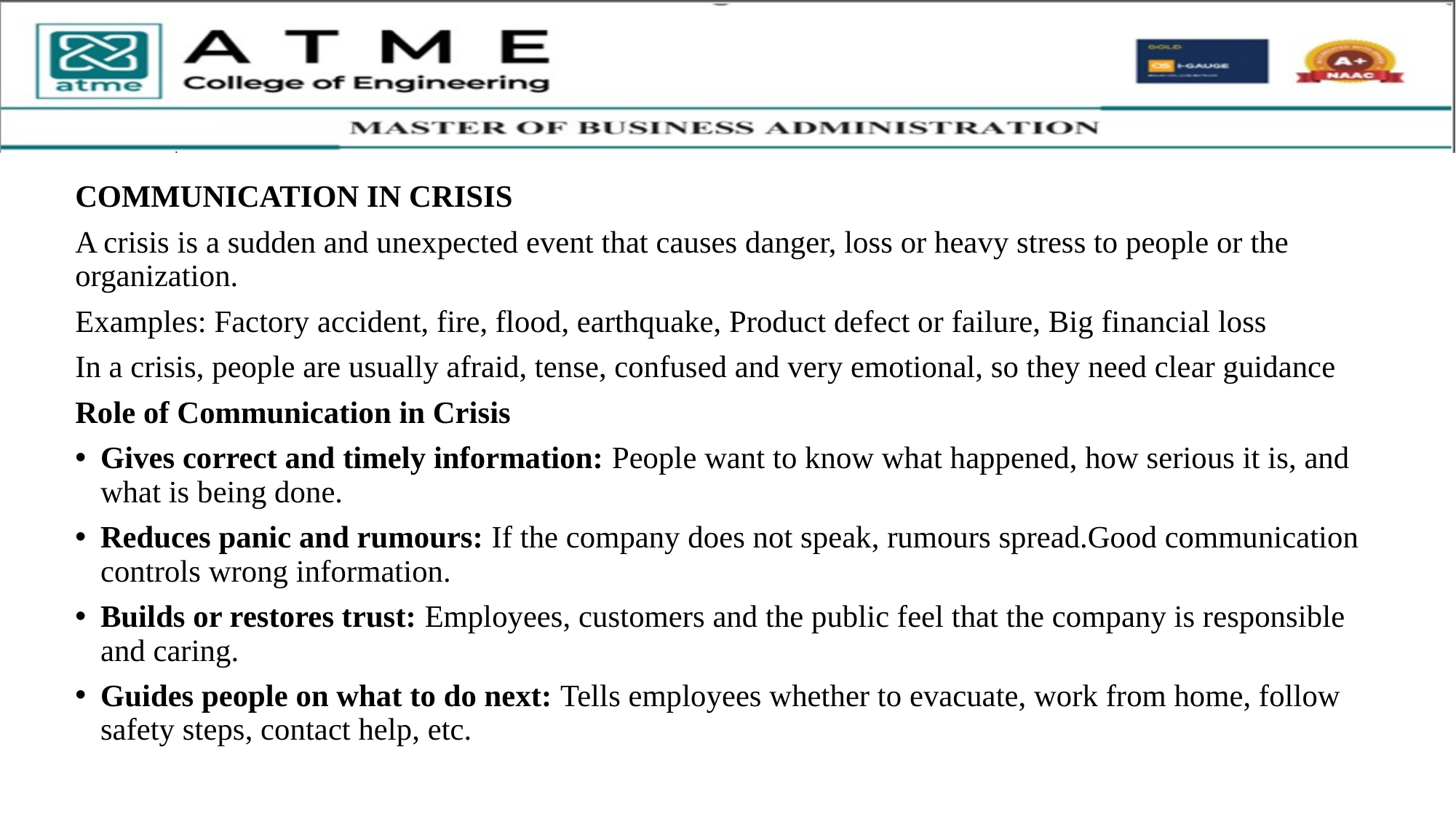

COMMUNICATION IN CRISIS
A crisis is a sudden and unexpected event that causes danger, loss or heavy stress to people or the organization.
Examples: Factory accident, fire, flood, earthquake, Product defect or failure, Big financial loss
In a crisis, people are usually afraid, tense, confused and very emotional, so they need clear guidance
Role of Communication in Crisis
Gives correct and timely information: People want to know what happened, how serious it is, and what is being done.
Reduces panic and rumours: If the company does not speak, rumours spread.Good communication controls wrong information.
Builds or restores trust: Employees, customers and the public feel that the company is responsible and caring.
Guides people on what to do next: Tells employees whether to evacuate, work from home, follow safety steps, contact help, etc.